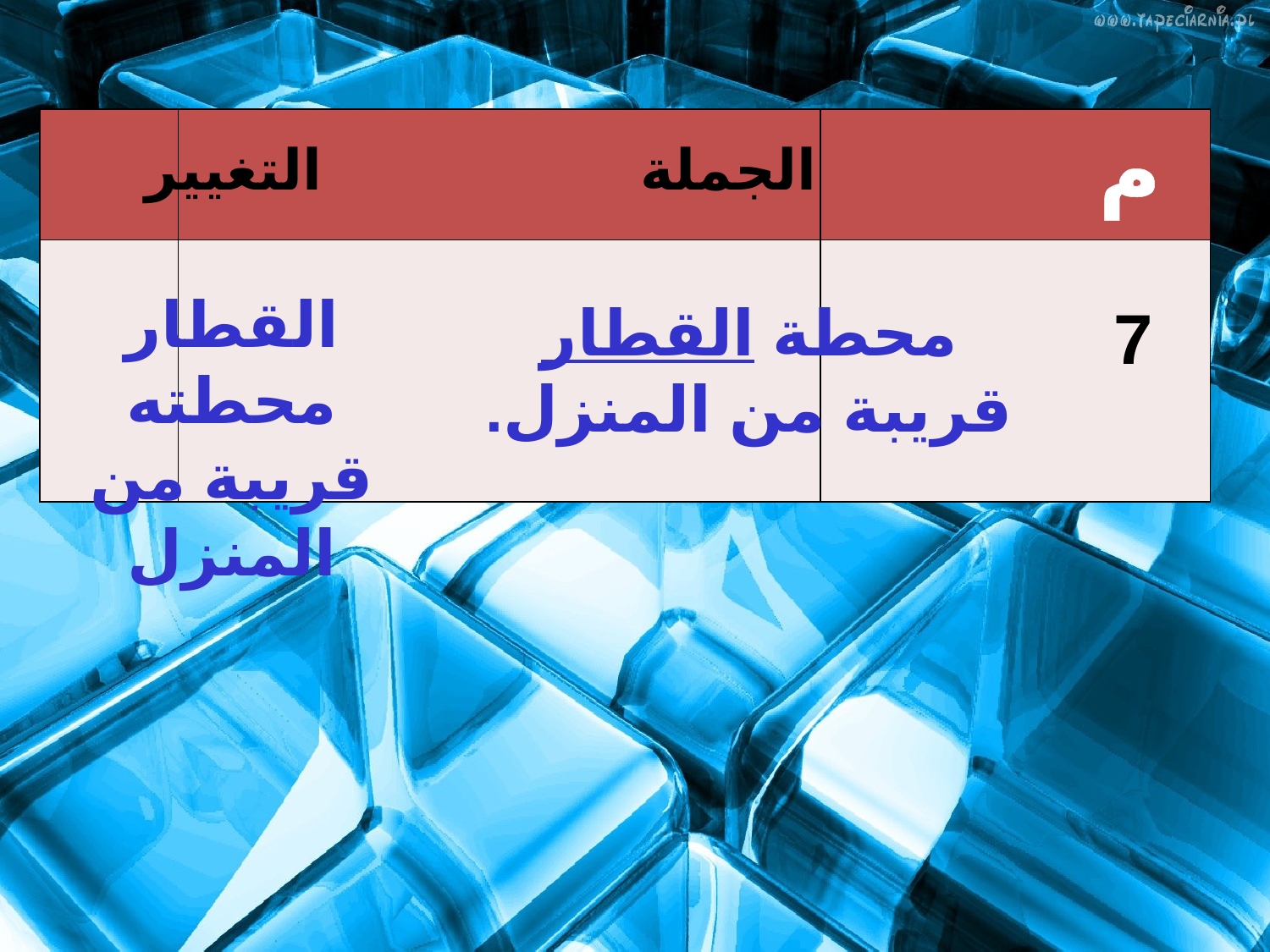

|  |  |  |
| --- | --- | --- |
|  |  |  |
م
التغيير
الجملة
القطار محطته قريبة من المنزل
محطة القطار قريبة من المنزل.
7